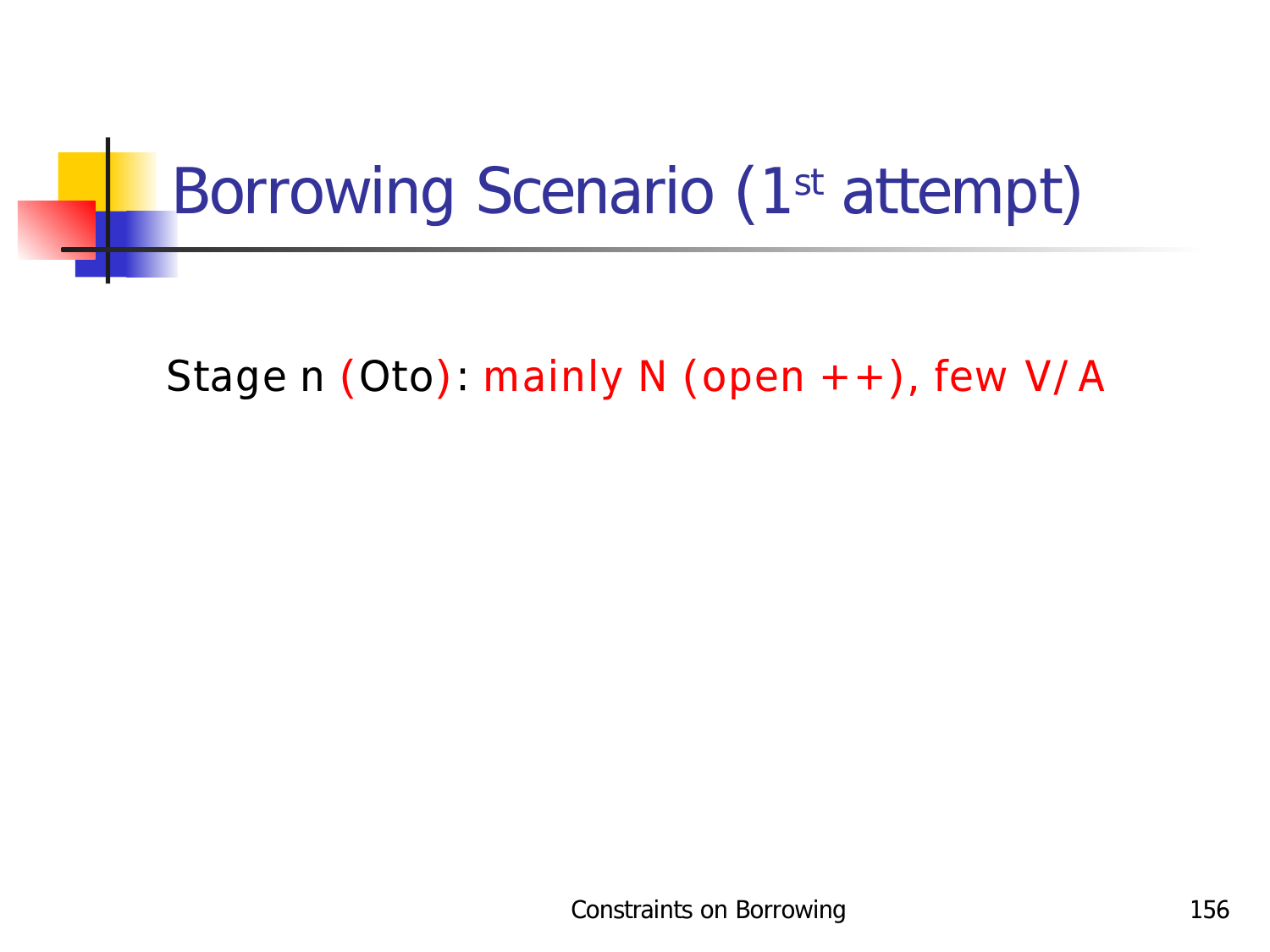

# Borrowing Scenario (1st attempt)
Stage n (Oto): mainly N (open ++), few V/A
Constraints on Borrowing
156